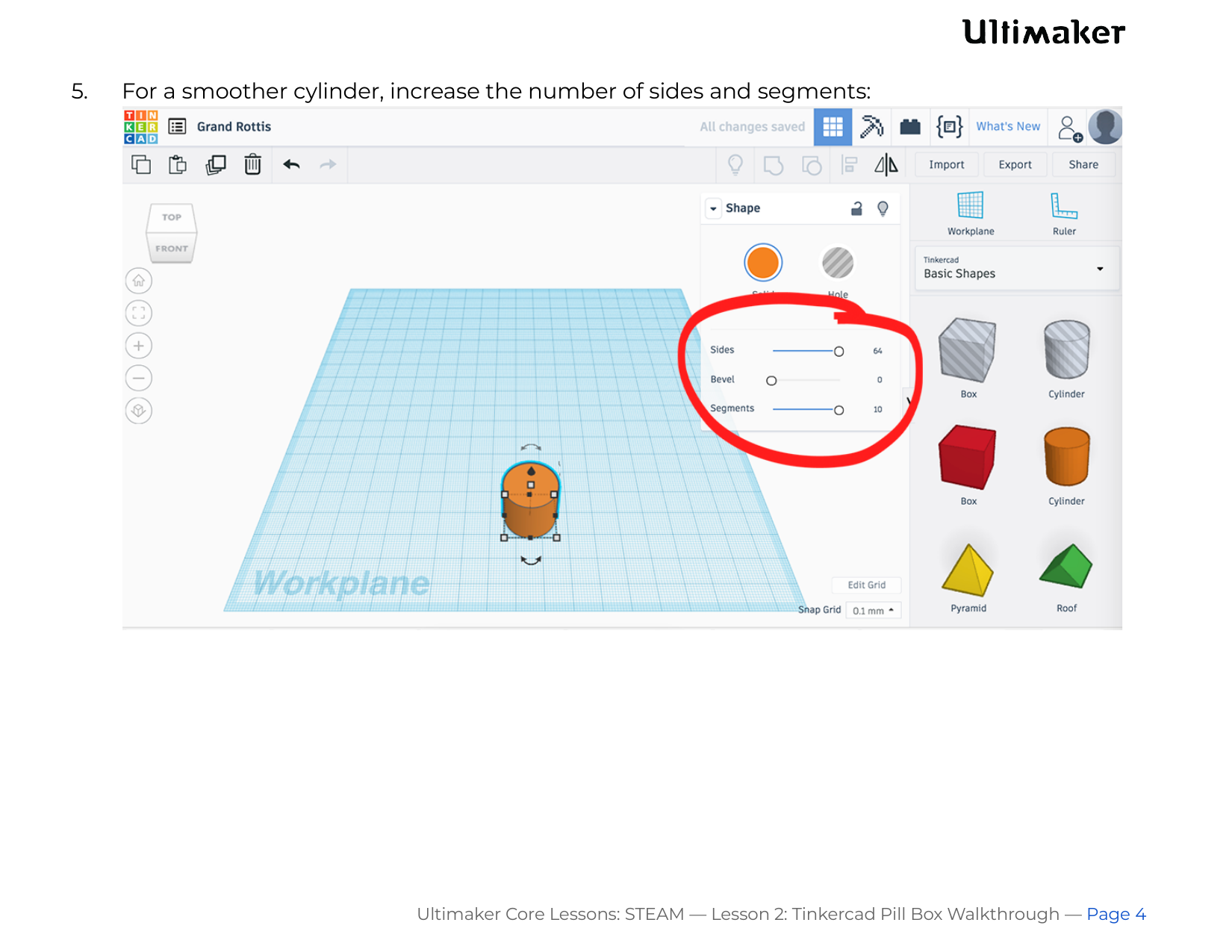

5.	For a smoother cylinder, increase the number of sides and segments:

Ultimaker Core Lessons: STEAM — Lesson 2: Tinkercad Pill Box Walkthrough — Page 4